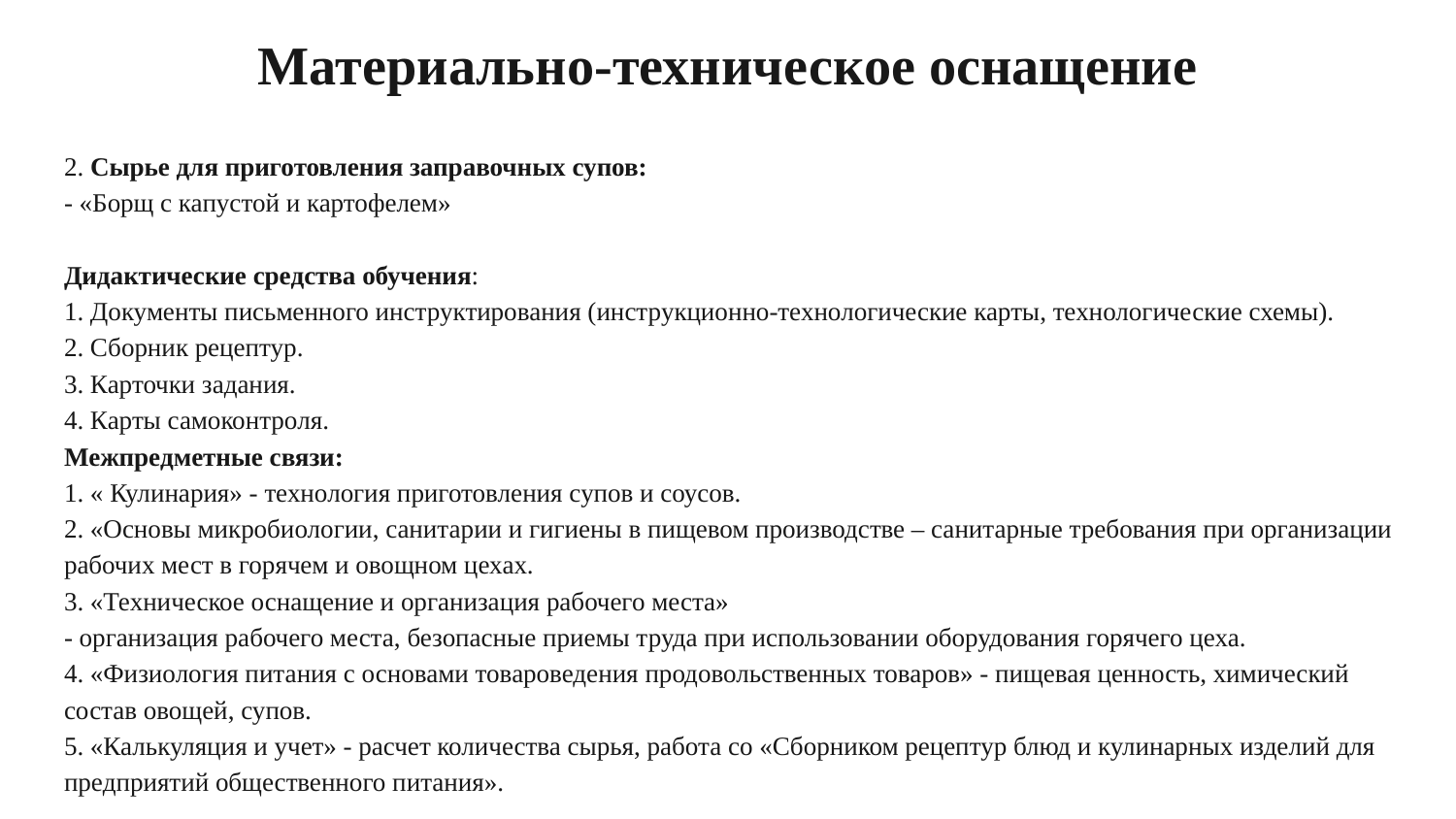

# Материально-техническое оснащение
2. Сырье для приготовления заправочных супов:
- «Борщ с капустой и картофелем»

Дидактические средства обучения:
1. Документы письменного инструктирования (инструкционно-технологические карты, технологические схемы).
2. Сборник рецептур.
3. Карточки задания.
4. Карты самоконтроля.
Межпредметные связи:
1. « Кулинария» - технология приготовления супов и соусов.
2. «Основы микробиологии, санитарии и гигиены в пищевом производстве – санитарные требования при организации рабочих мест в горячем и овощном цехах.
3. «Техническое оснащение и организация рабочего места»
- организация рабочего места, безопасные приемы труда при использовании оборудования горячего цеха.
4. «Физиология питания с основами товароведения продовольственных товаров» - пищевая ценность, химический состав овощей, супов.
5. «Калькуляция и учет» - расчет количества сырья, работа со «Сборником рецептур блюд и кулинарных изделий для предприятий общественного питания».